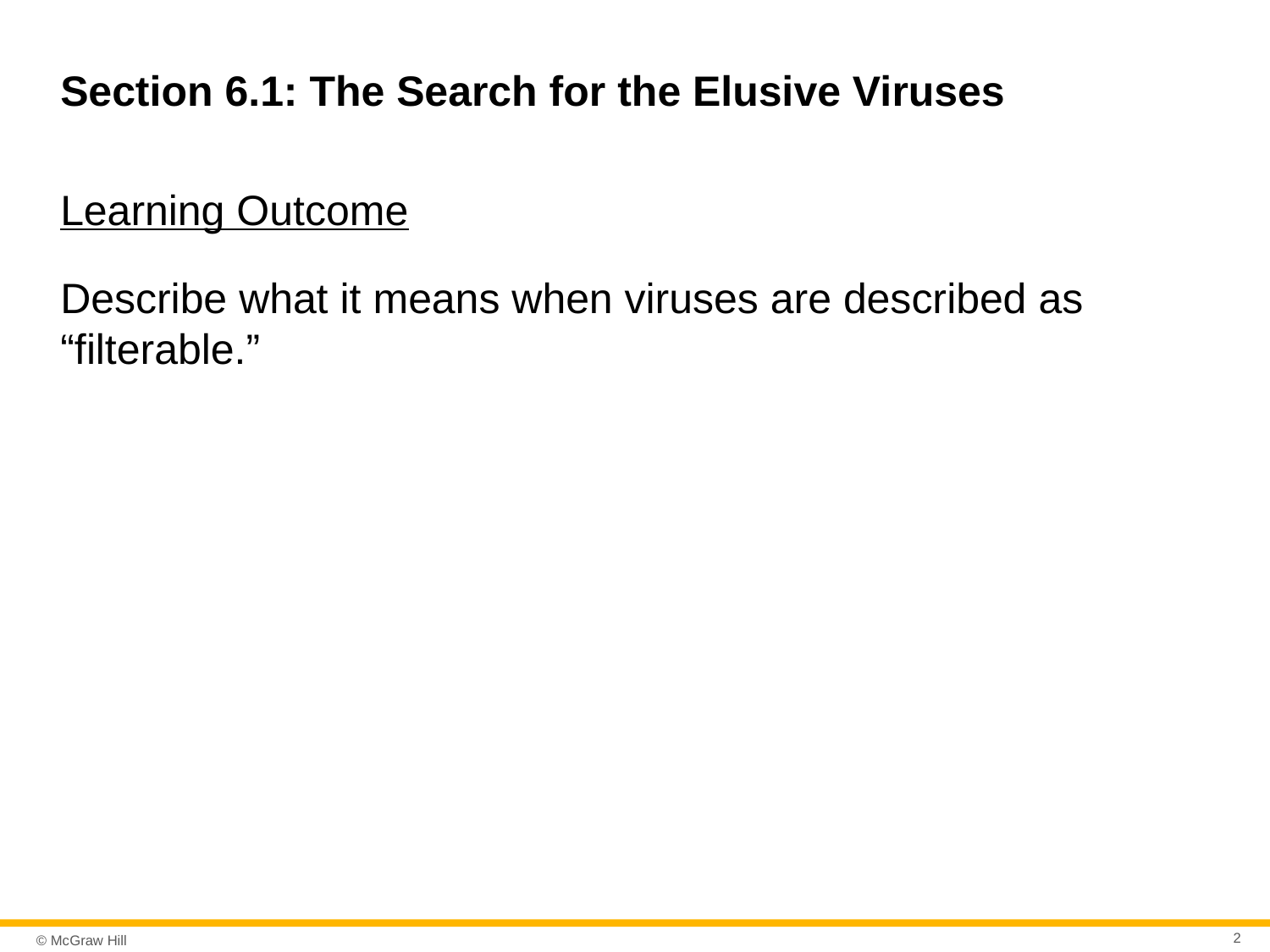

# Section 6.1: The Search for the Elusive Viruses
Learning Outcome
Describe what it means when viruses are described as “filterable.”